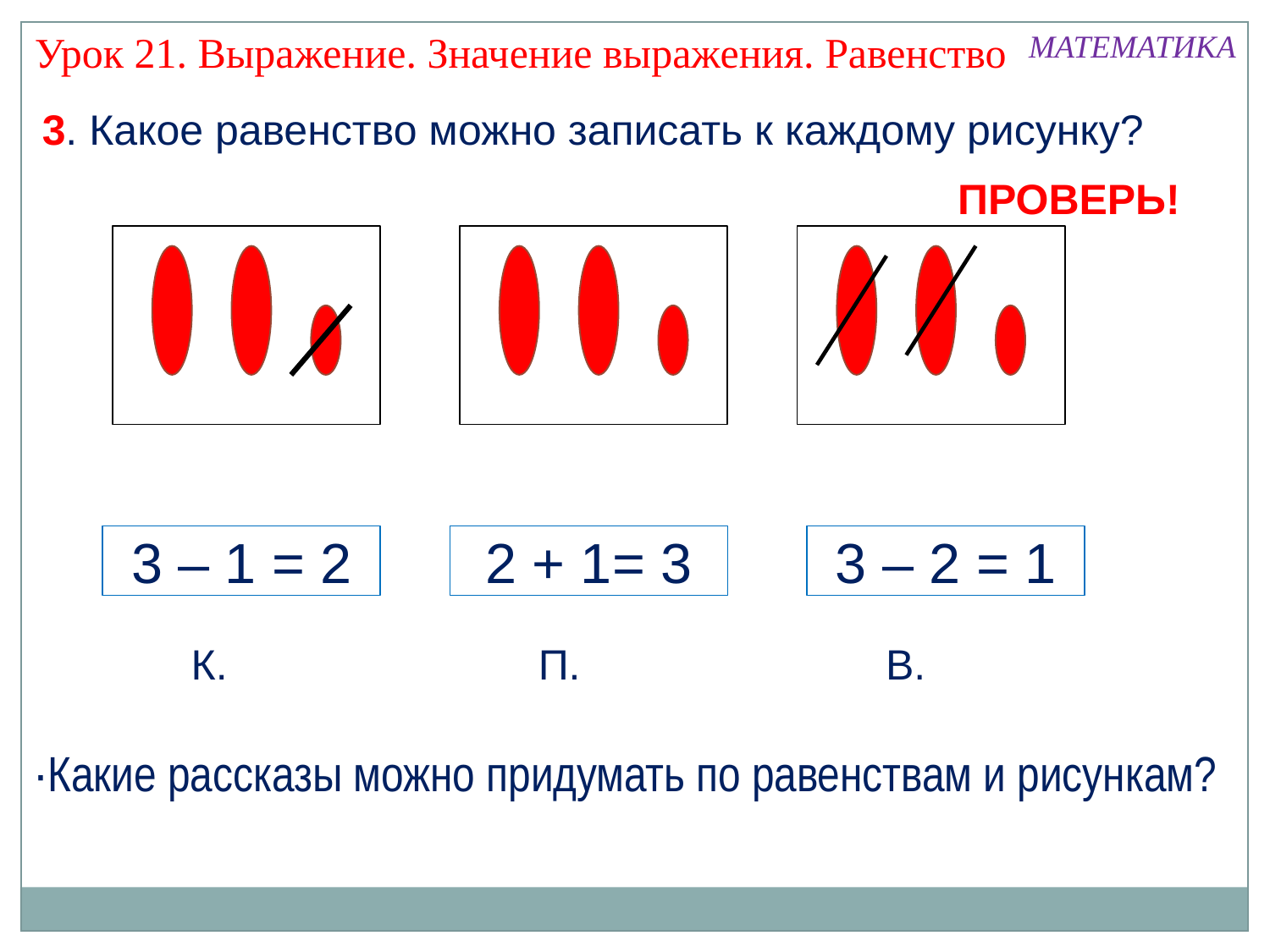

Урок 21. Выражение. Значение выражения. Равенство
МАТЕМАТИКА
3. Какое равенство можно записать к каждому рисунку?
ПРОВЕРЬ!

3 – 1 = 2
2 + 1= 3
3 – 2 = 1
К.
П.
В.
·Какие рассказы можно придумать по равенствам и рисункам?